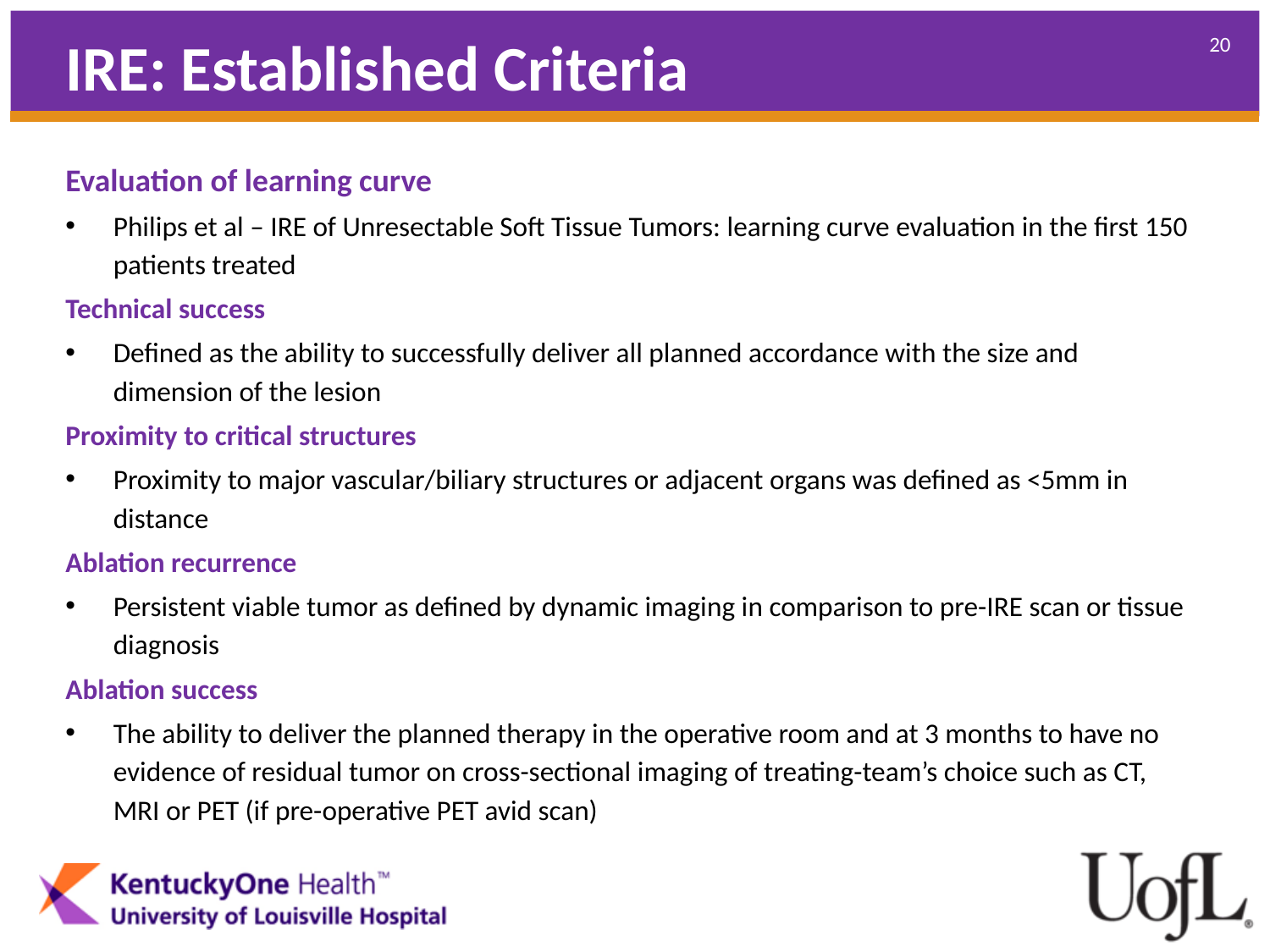

IRE: Established Criteria
Evaluation of learning curve
Philips et al – IRE of Unresectable Soft Tissue Tumors: learning curve evaluation in the first 150 patients treated
Technical success
Defined as the ability to successfully deliver all planned accordance with the size and dimension of the lesion
Proximity to critical structures
Proximity to major vascular/biliary structures or adjacent organs was defined as <5mm in distance
Ablation recurrence
Persistent viable tumor as defined by dynamic imaging in comparison to pre-IRE scan or tissue diagnosis
Ablation success
The ability to deliver the planned therapy in the operative room and at 3 months to have no evidence of residual tumor on cross-sectional imaging of treating-team’s choice such as CT, MRI or PET (if pre-operative PET avid scan)